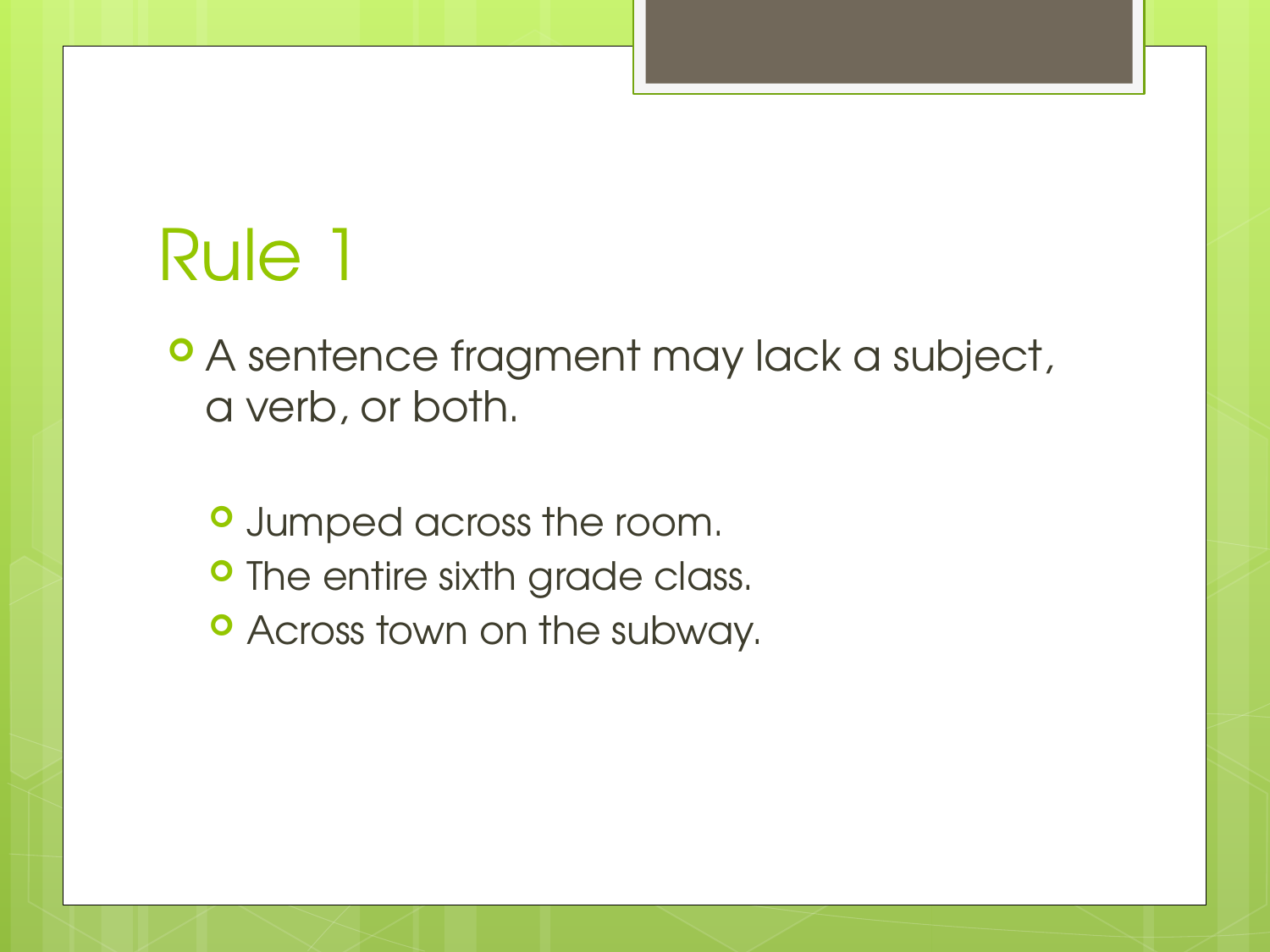

# Rule 1
A sentence fragment may lack a subject, a verb, or both.

Jumped across the room.
The entire sixth grade class.
Across town on the subway.